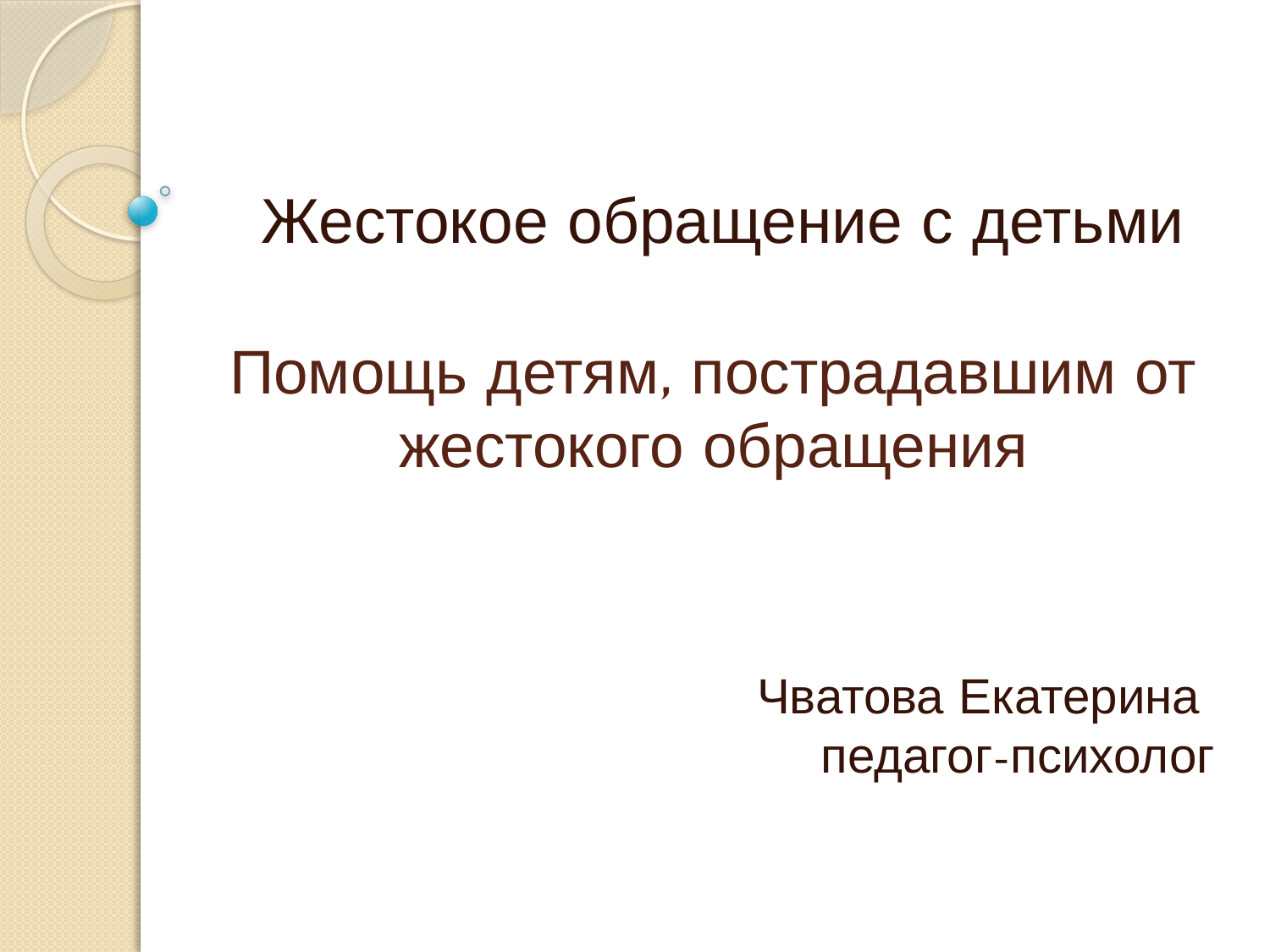

# Жестокое обращение с детьми Помощь детям, пострадавшим от жестокого обращения
Чватова Екатерина
педагог-психолог